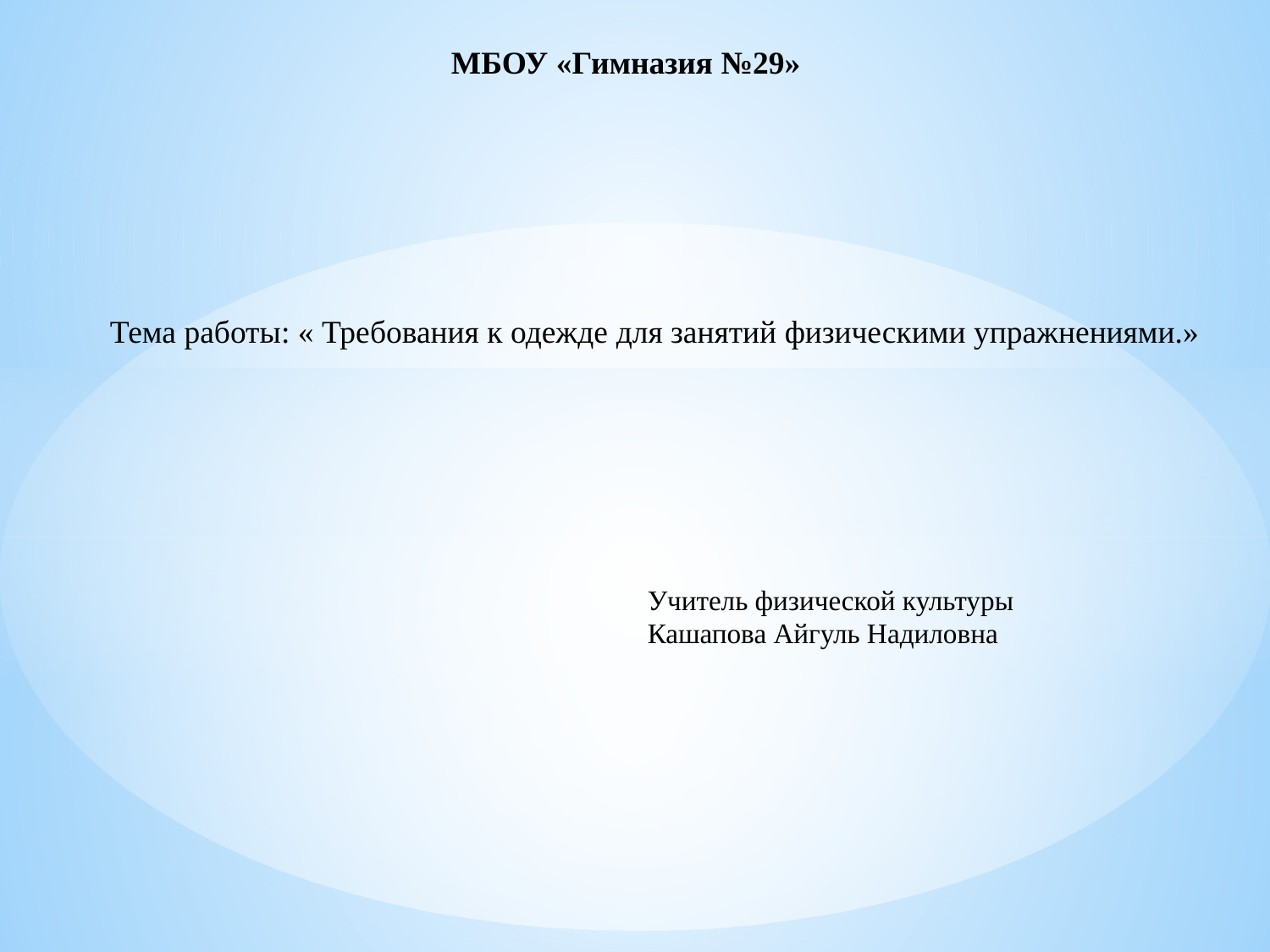

# МБОУ «Гимназия №29»

Тема работы: « Требования к одежде для занятий физическими упражнениями.»
Учитель физической культуры
Кашапова Айгуль Надиловна